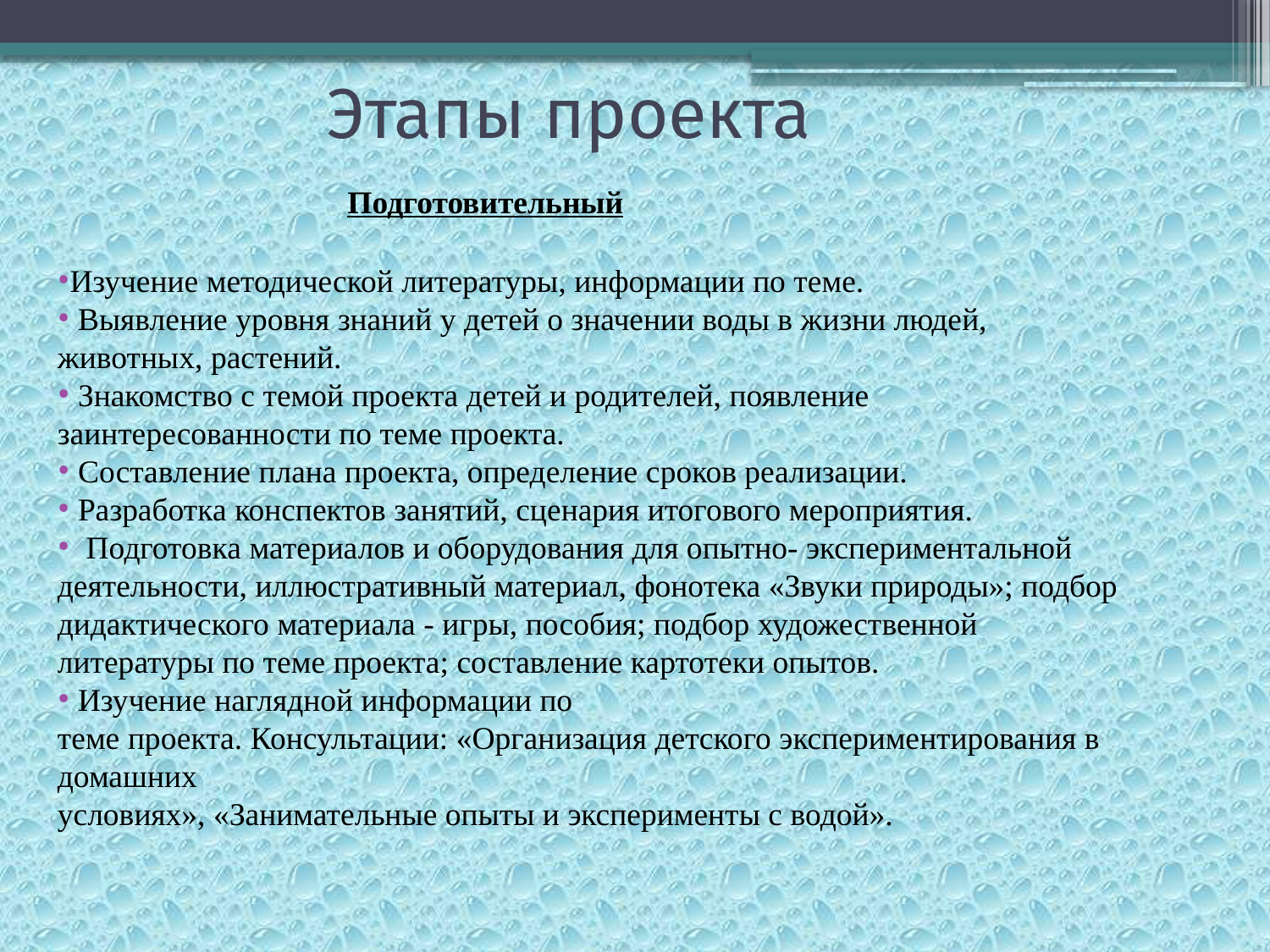

# Этапы проекта
Подготовительный
Изучение методической литературы, информации по теме.
 Выявление уровня знаний у детей о значении воды в жизни людей, животных, растений.
 Знакомство с темой проекта детей и родителей, появление заинтересованности по теме проекта.
 Составление плана проекта, определение сроков реализации.
 Разработка конспектов занятий, сценария итогового мероприятия.
  Подготовка материалов и оборудования для опытно- экспериментальной деятельности, иллюстративный материал, фонотека «Звуки природы»; подбор дидактического материала - игры, пособия; подбор художественной литературы по теме проекта; составление картотеки опытов.
 Изучение наглядной информации по
теме проекта. Консультации: «Организация детского экспериментирования в домашних
условиях», «Занимательные опыты и эксперименты с водой».